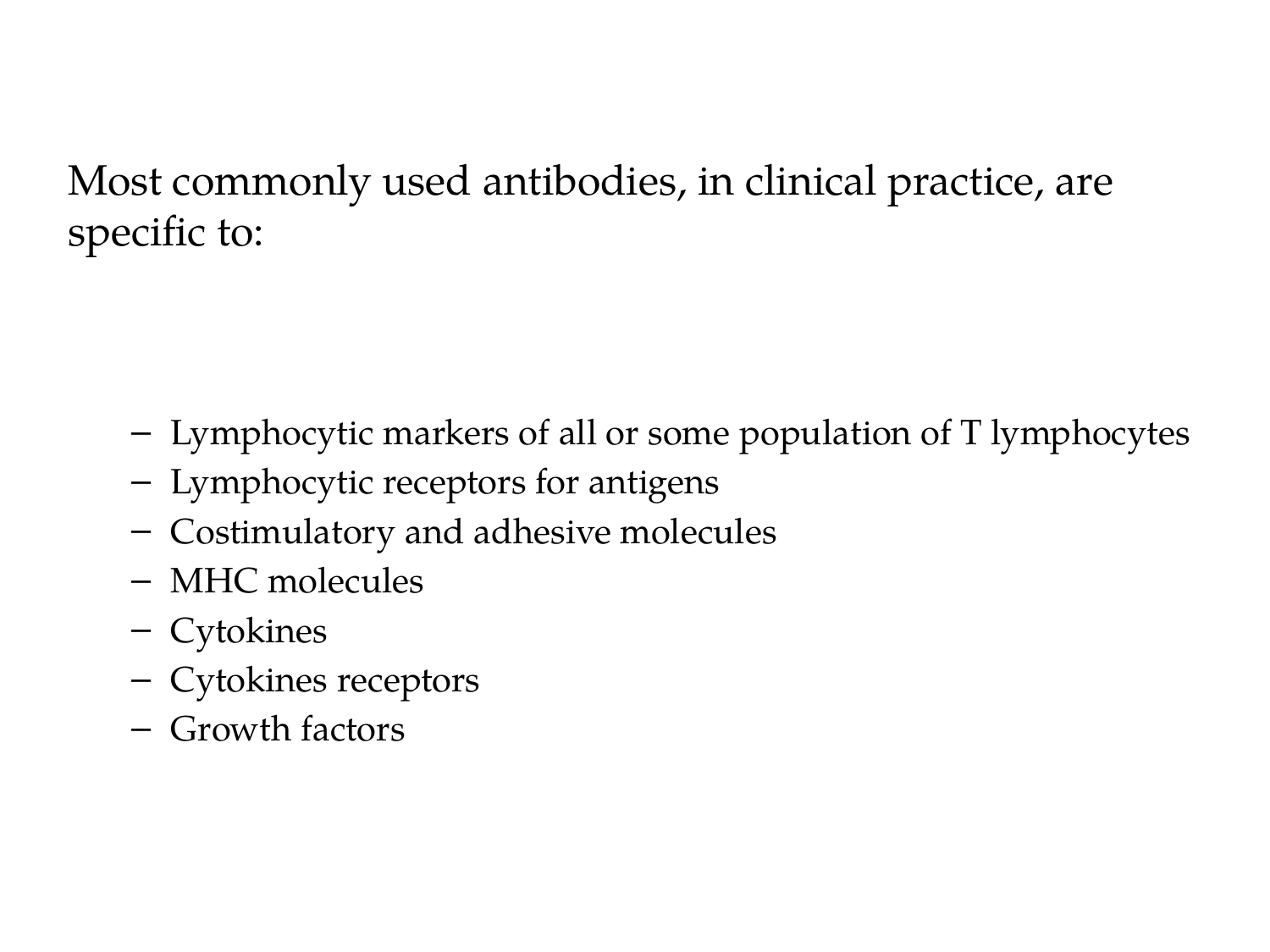

Most commonly used antibodies, in clinical practice, are specific to:

Lymphocytic markers of all or some population of T lymphocytes
Lymphocytic receptors for antigens
Costimulatory and adhesive molecules
MHC molecules
Cytokines
Cytokines receptors
Growth factors